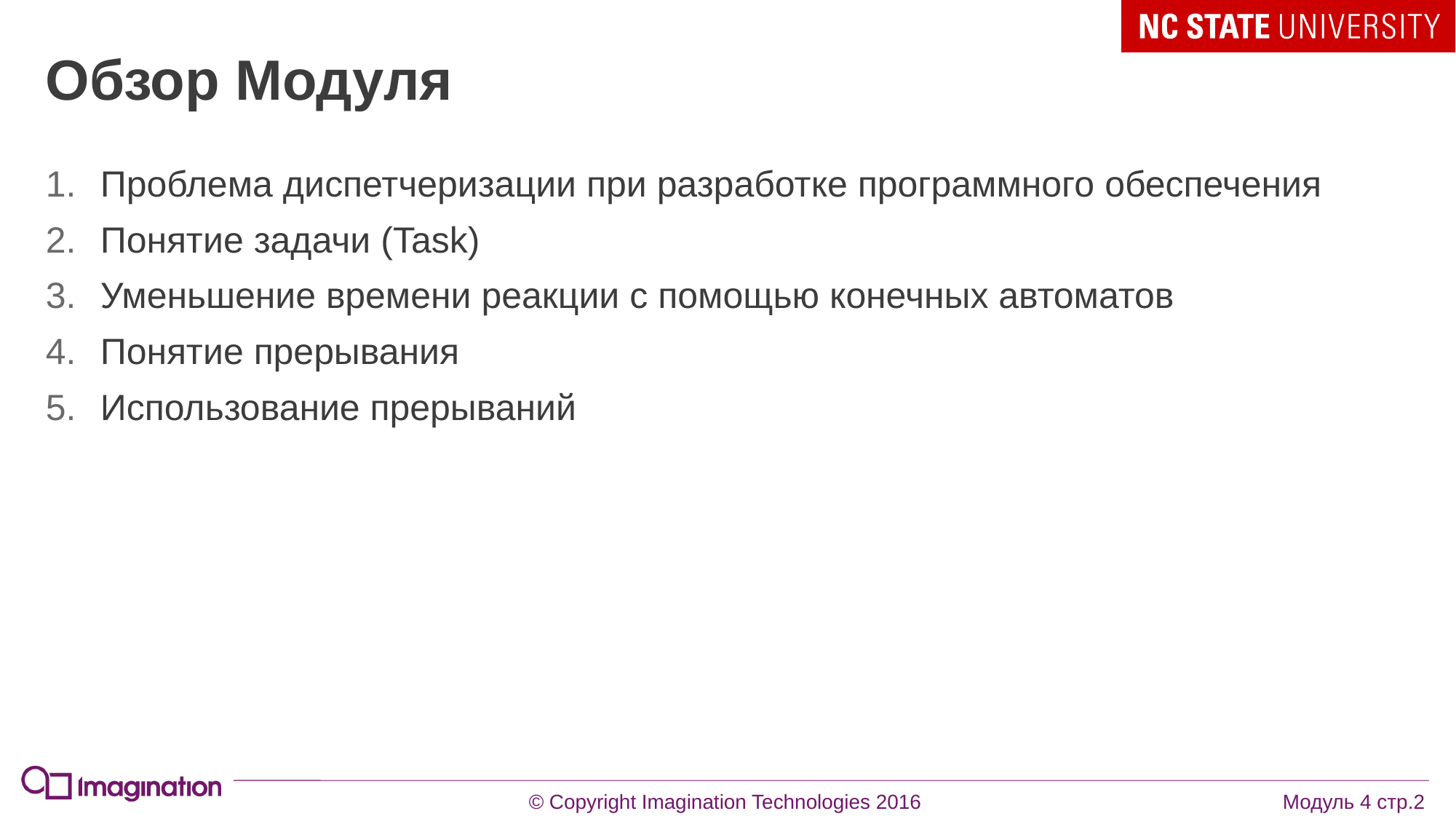

# Обзор Модуля

Проблема диспетчеризации при разработке программного обеспечения
Понятие задачи (Task)
Уменьшение времени реакции с помощью конечных автоматов
Понятие прерывания
Использование прерываний